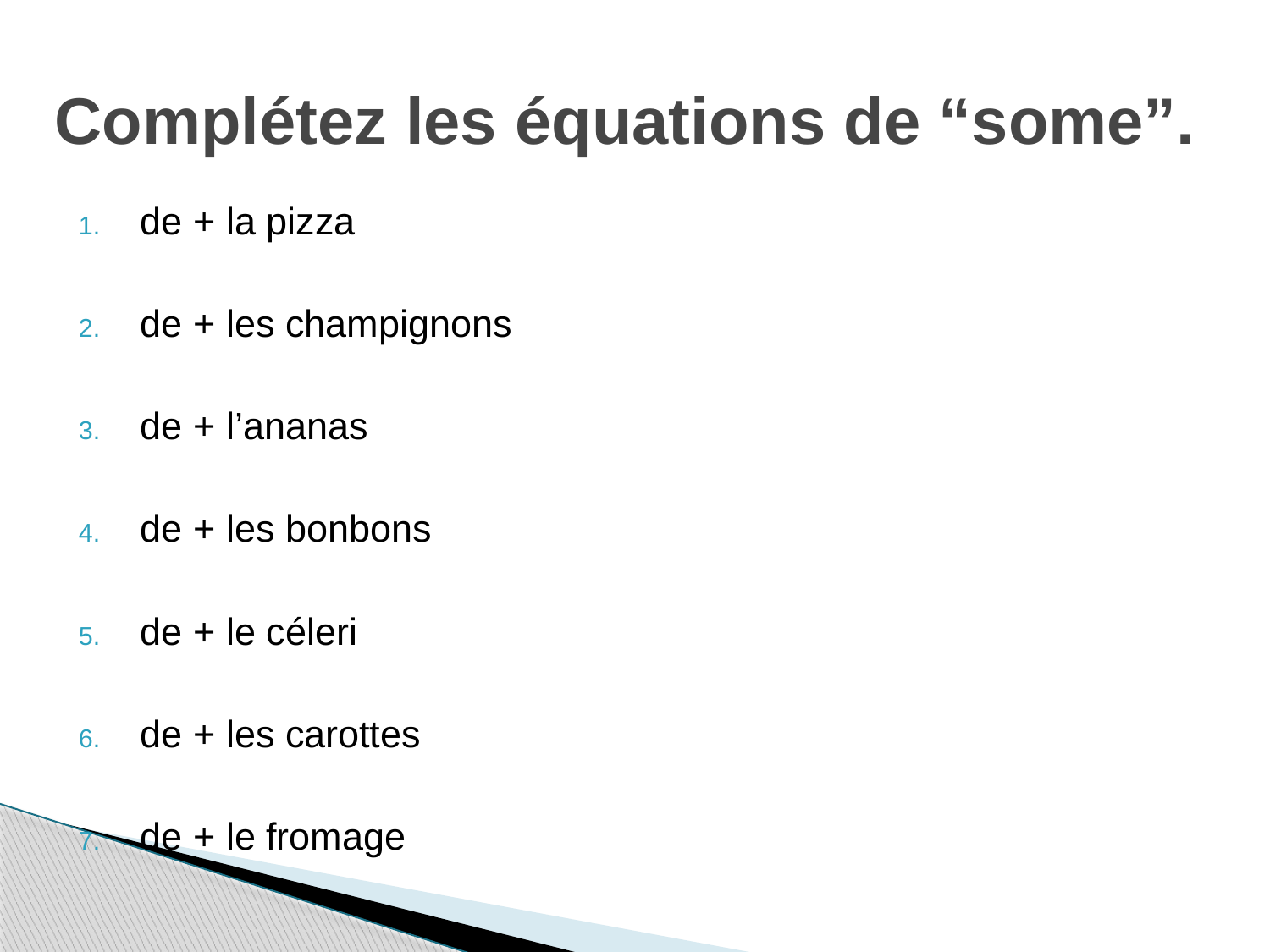

# Complétez les équations de “some”.
de + la pizza

de + les champignons

de + l’ananas

de + les bonbons

de + le céleri

de + les carottes

de + le fromage